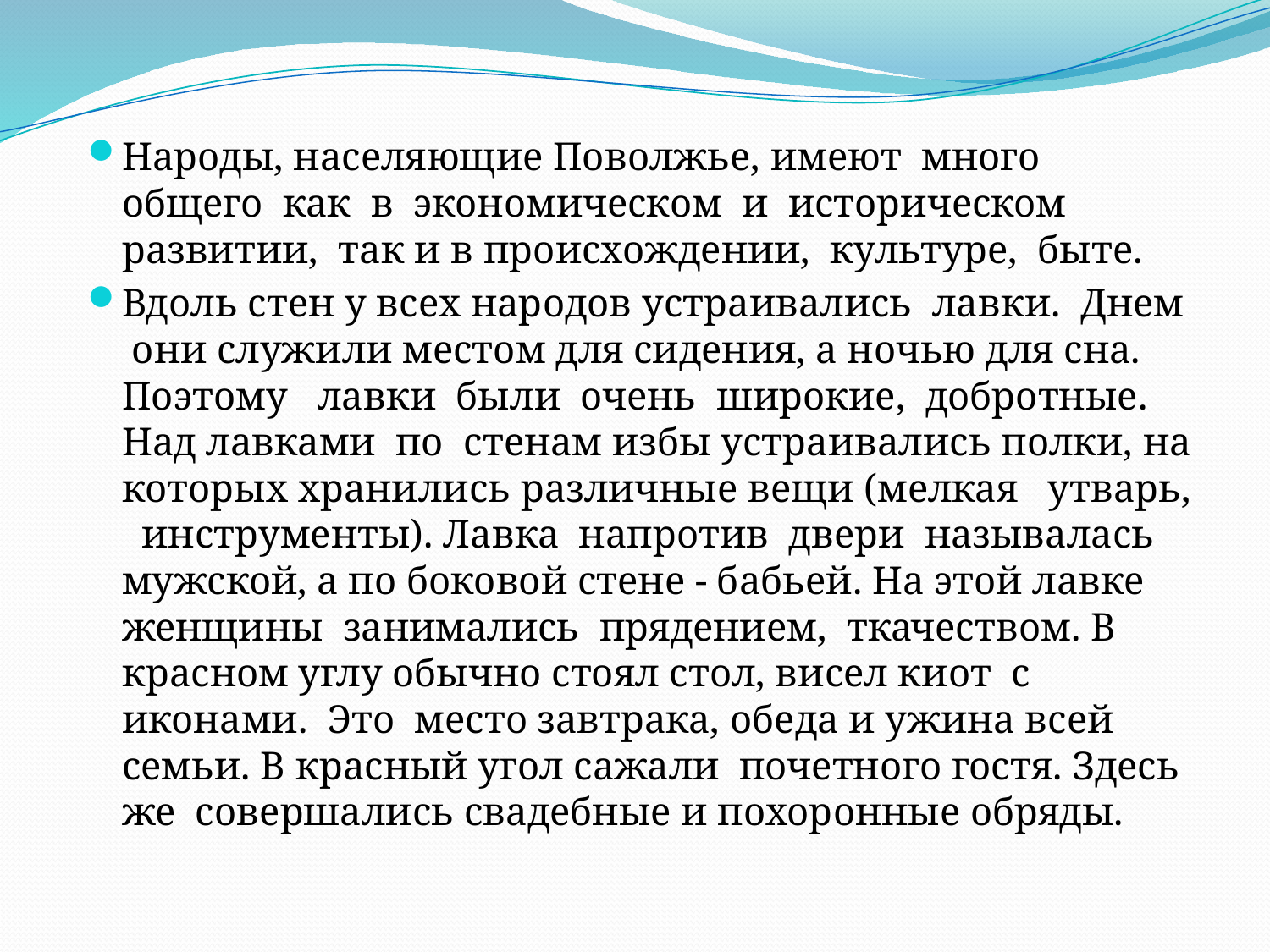

Народы, населяющие Поволжье, имеют  много  общего  как  в  экономическом  и  историческом  развитии,  так и в происхождении,  культуре,  быте.
Вдоль стен у всех народов устраивались  лавки.  Днем  они служили местом для сидения, а ночью для сна.   Поэтому   лавки  были  очень  широкие,  добротные. Над лавками  по  стенам избы устраивались полки, на которых хранились различные вещи (мелкая   утварь,   инструменты). Лавка  напротив  двери  называлась мужской, а по боковой стене - бабьей. На этой лавке  женщины  занимались  прядением,  ткачеством. В красном углу обычно стоял стол, висел киот  с  иконами.  Это  место завтрака, обеда и ужина всей семьи. В красный угол сажали  почетного гостя. Здесь же  совершались свадебные и похоронные обряды.